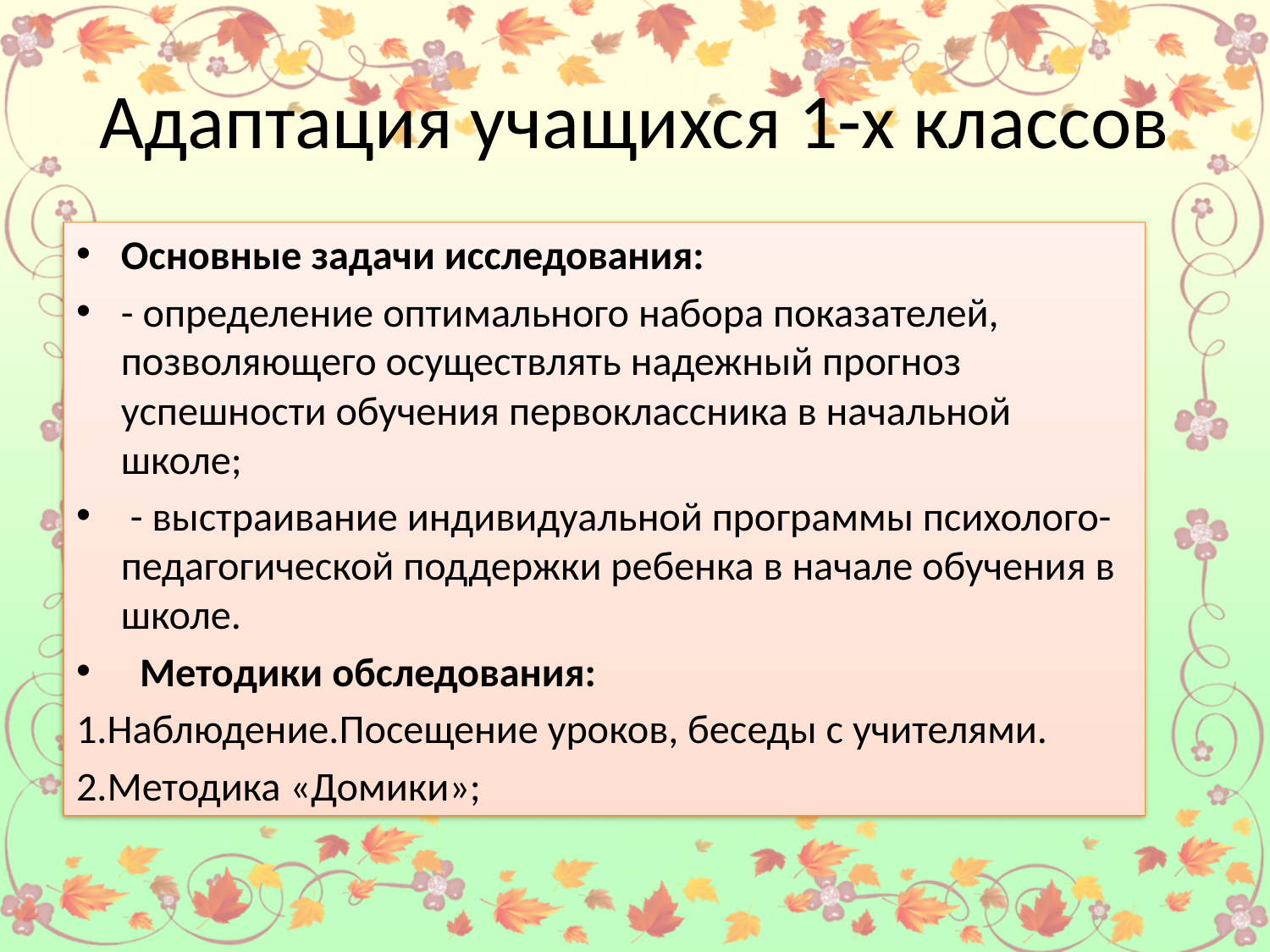

# Адаптация учащихся 1-х классов

Основные задачи исследования:
- определение оптимального набора показателей, позволяющего осуществлять надежный прогноз успешности обучения первоклассника в начальной школе;
 - выстраивание индивидуальной программы психолого-педагогической поддержки ребенка в начале обучения в школе.
  Методики обследования:
1.Наблюдение.Посещение уроков, беседы с учителями.
2.Методика «Домики»;